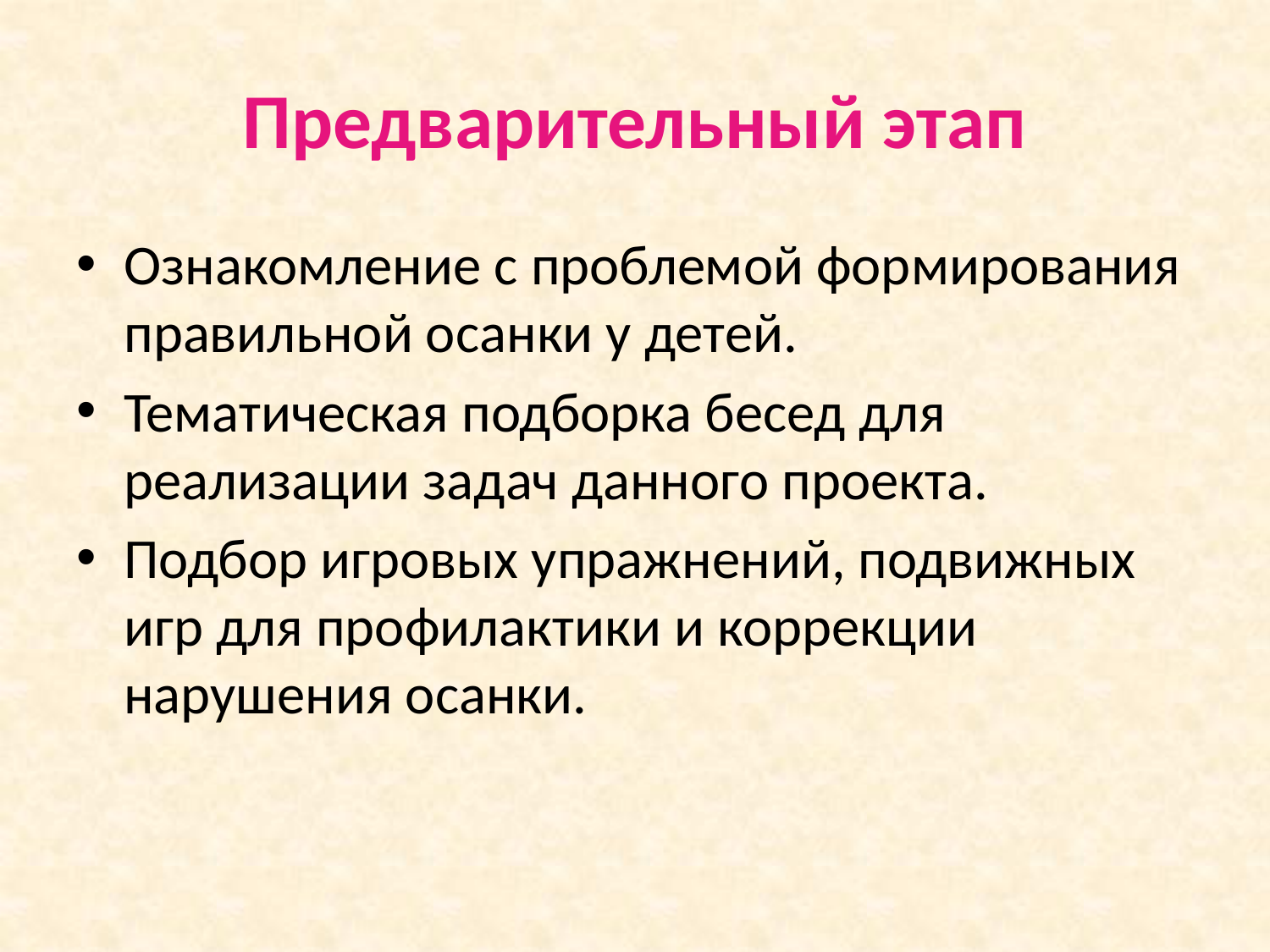

# Предварительный этап
Ознакомление с проблемой формирования правильной осанки у детей.
Тематическая подборка бесед для реализации задач данного проекта.
Подбор игровых упражнений, подвижных игр для профилактики и коррекции нарушения осанки.